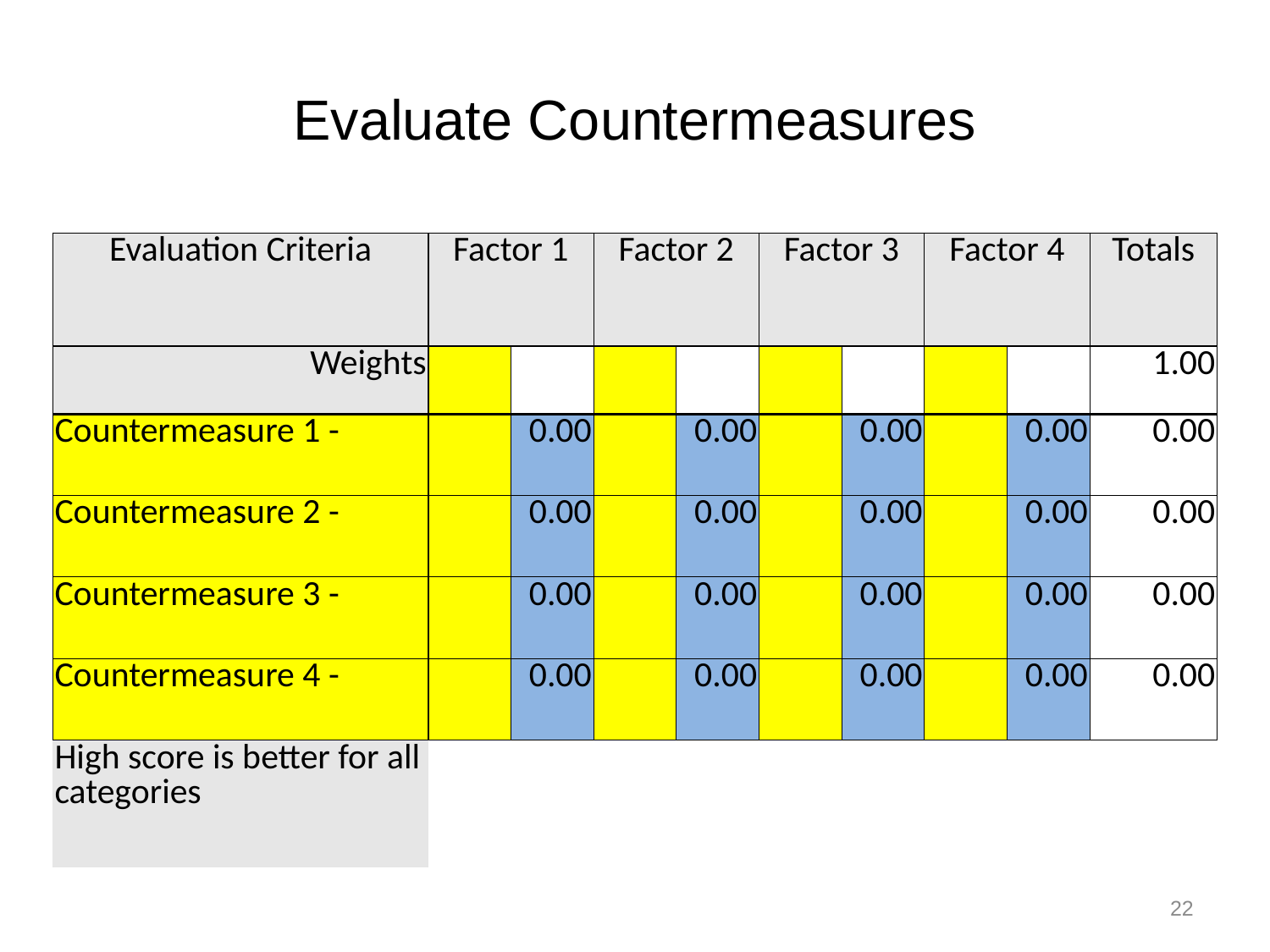

# Evaluate Countermeasures
| Evaluation Criteria | Factor 1 |  | Factor 2 |  | Factor 3 |  | Factor 4 |  | Totals |
| --- | --- | --- | --- | --- | --- | --- | --- | --- | --- |
| Weights |  |  |  |  |  |  |  |  | 1.00 |
| Countermeasure 1 - |  | 0.00 |  | 0.00 |  | 0.00 |  | 0.00 | 0.00 |
| Countermeasure 2 - |  | 0.00 |  | 0.00 |  | 0.00 |  | 0.00 | 0.00 |
| Countermeasure 3 - |  | 0.00 |  | 0.00 |  | 0.00 |  | 0.00 | 0.00 |
| Countermeasure 4 - |  | 0.00 |  | 0.00 |  | 0.00 |  | 0.00 | 0.00 |
| High score is better for all categories |  |  |  |  |  |  |  |  |  |
22